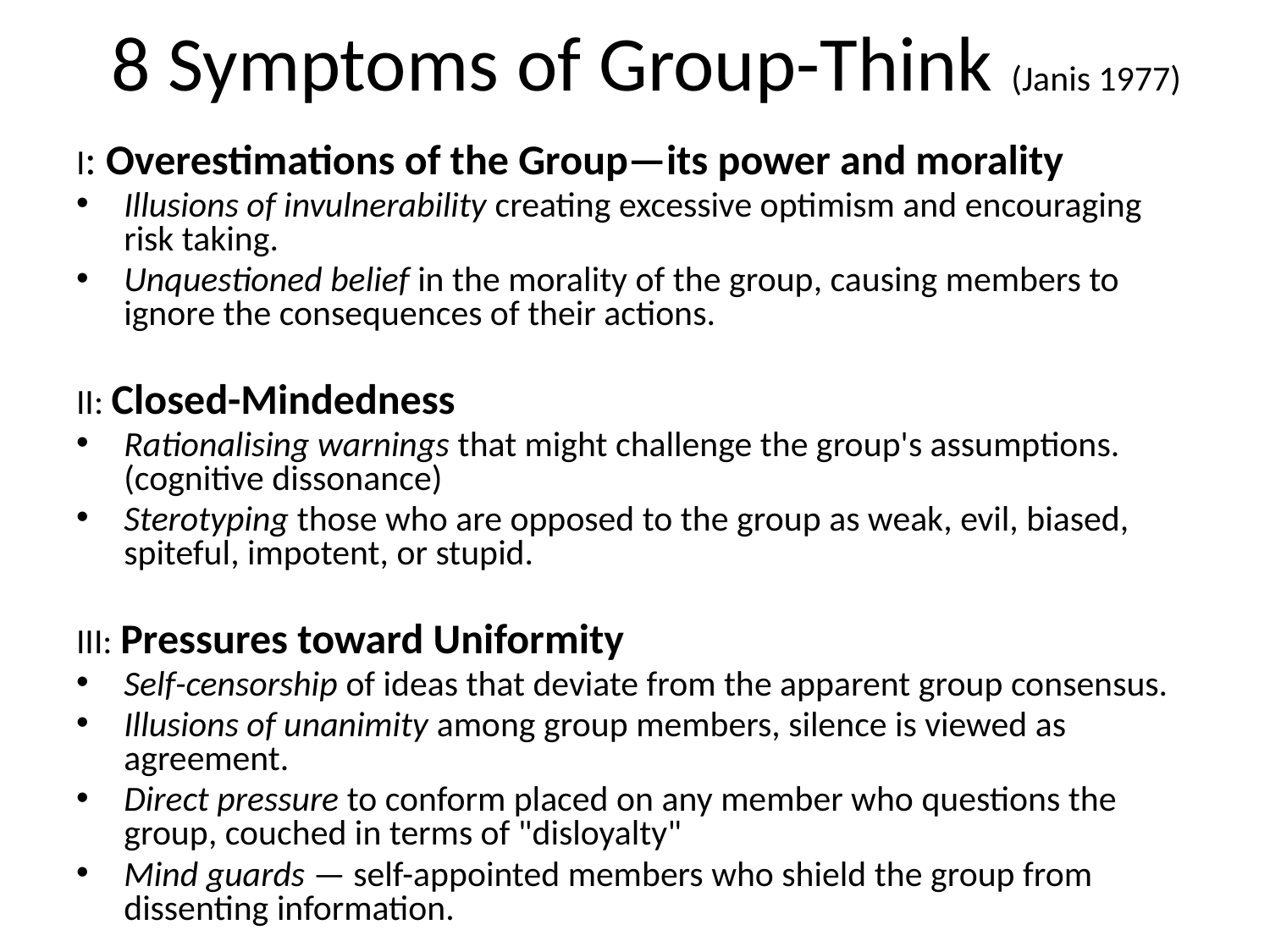

# 8 Symptoms of Group-Think (Janis 1977)
I: Overestimations of the Group—its power and morality
Illusions of invulnerability creating excessive optimism and encouraging risk taking.
Unquestioned belief in the morality of the group, causing members to ignore the consequences of their actions.

II: Closed-Mindedness
Rationalising warnings that might challenge the group's assumptions. (cognitive dissonance)
Sterotyping those who are opposed to the group as weak, evil, biased, spiteful, impotent, or stupid.

III: Pressures toward Uniformity
Self-censorship of ideas that deviate from the apparent group consensus.
Illusions of unanimity among group members, silence is viewed as agreement.
Direct pressure to conform placed on any member who questions the group, couched in terms of "disloyalty"
Mind guards — self-appointed members who shield the group from dissenting information.